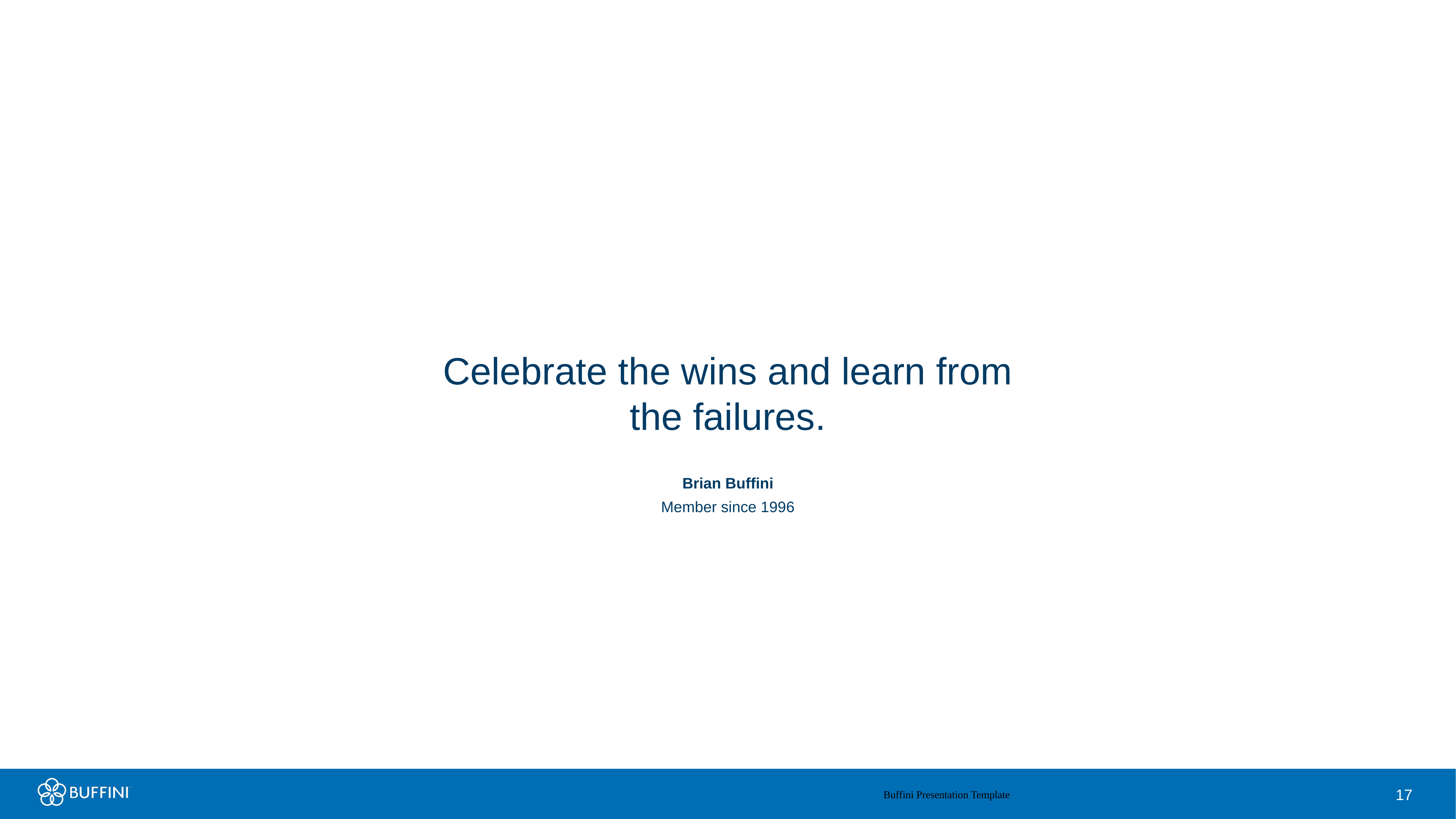

# Celebrate the wins and learn from the failures.
Brian Buffini
Member since 1996
Buffini Presentation Template
17